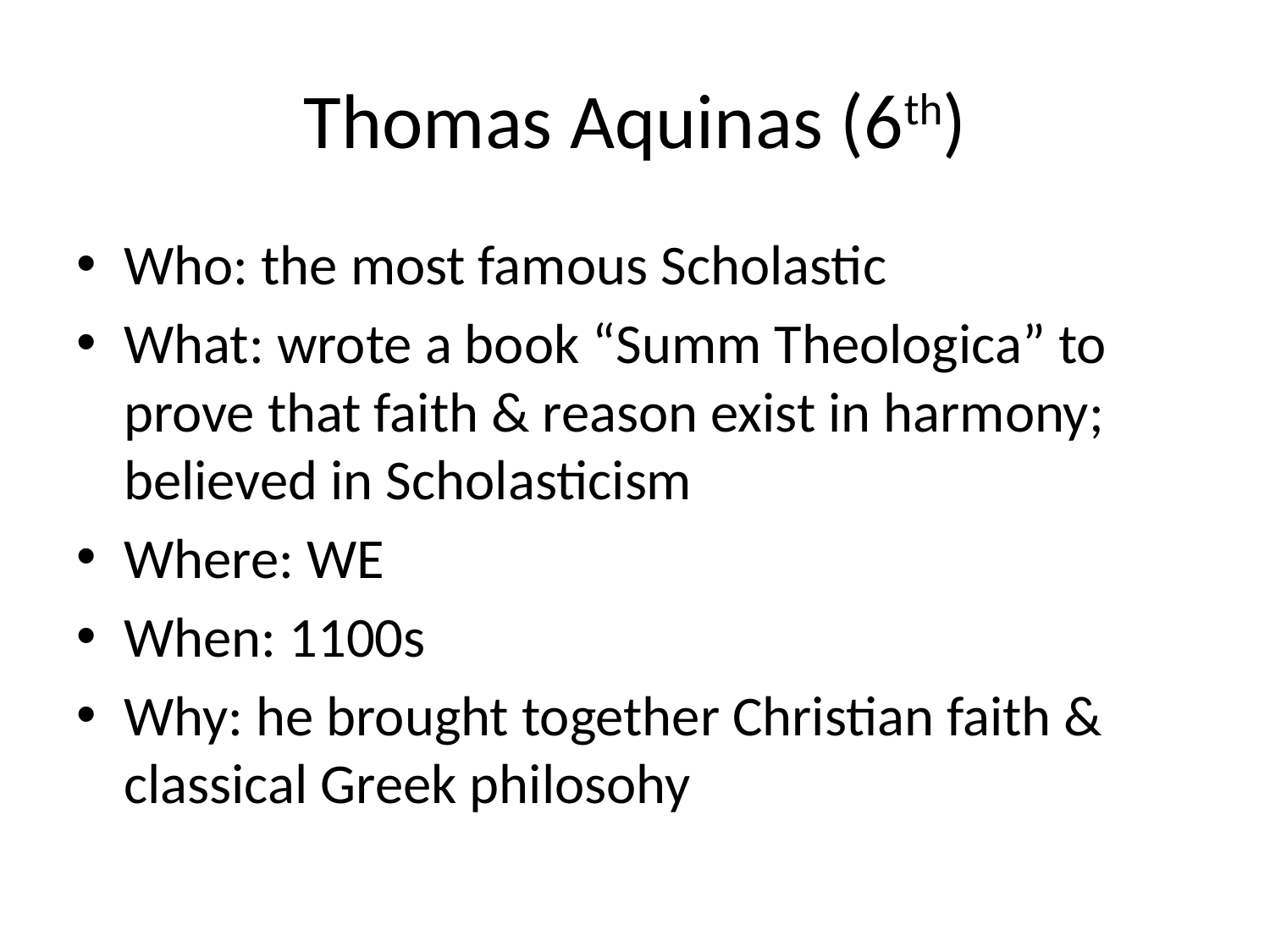

# Thomas Aquinas (6th)
Who: the most famous Scholastic
What: wrote a book “Summ Theologica” to prove that faith & reason exist in harmony; believed in Scholasticism
Where: WE
When: 1100s
Why: he brought together Christian faith & classical Greek philosohy